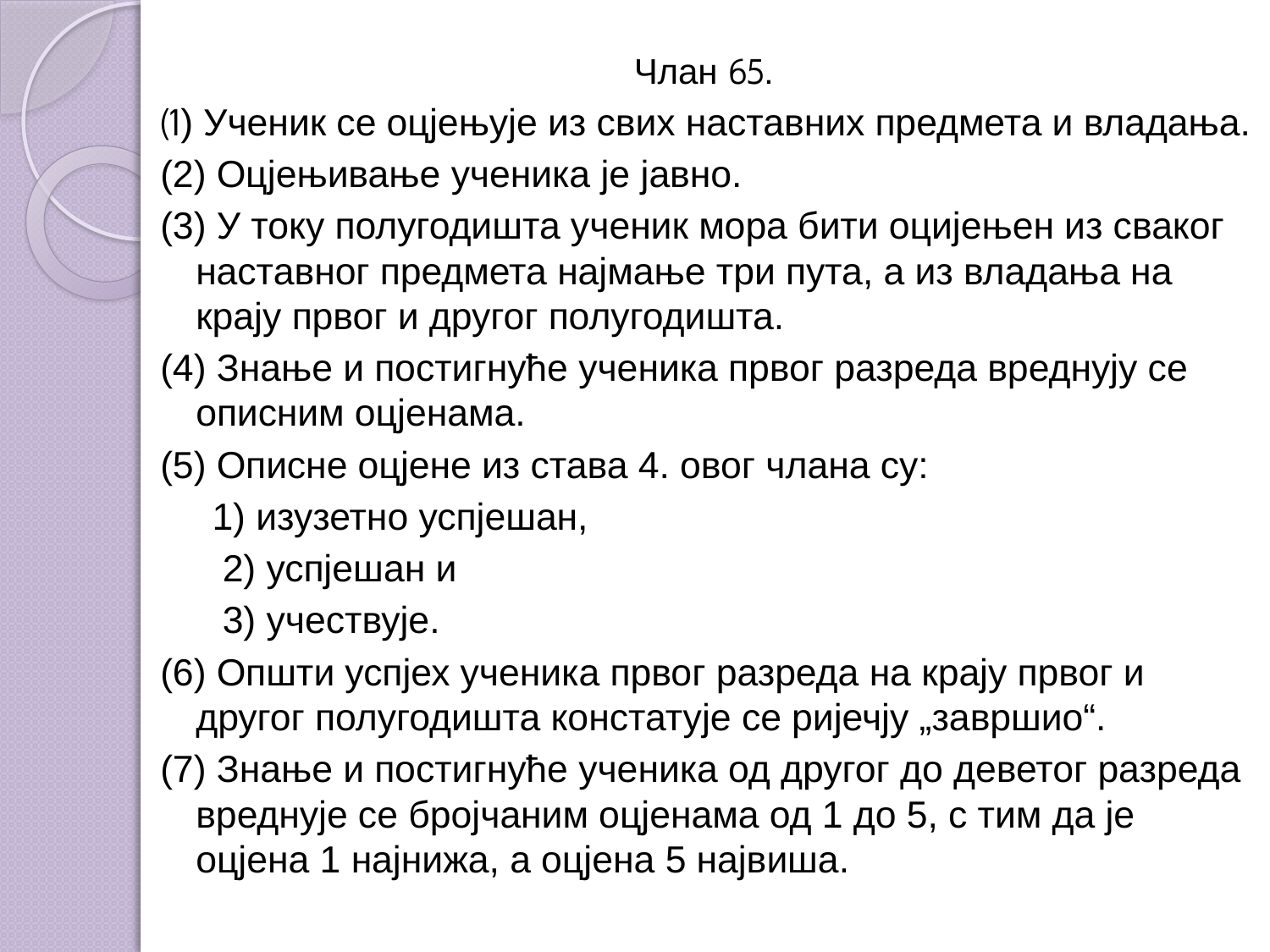

Члан 65.
(1) Ученик се оцјењује из свих наставних предмета и владања.
(2) Оцјењивање ученика је јавно.
(3) У току полугодишта ученик мора бити оцијењен из сваког наставног предмета најмање три пута, а из владања на крају првог и другог полугодишта.
(4) Знање и постигнуће ученика првог разреда вреднују се описним оцјенама.
(5) Описне оцјене из става 4. овог члана су:
     1) изузетно успјешан,
      2) успјешан и
      3) учествује.
(6) Општи успјех ученика првог разреда на крају првог и другог полугодишта констатује се ријечју „завршио“.
(7) Знање и постигнуће ученика од другог до деветог разреда вреднује се бројчаним оцјенама од 1 до 5, с тим да је оцјена 1 најнижа, а оцјена 5 највиша.